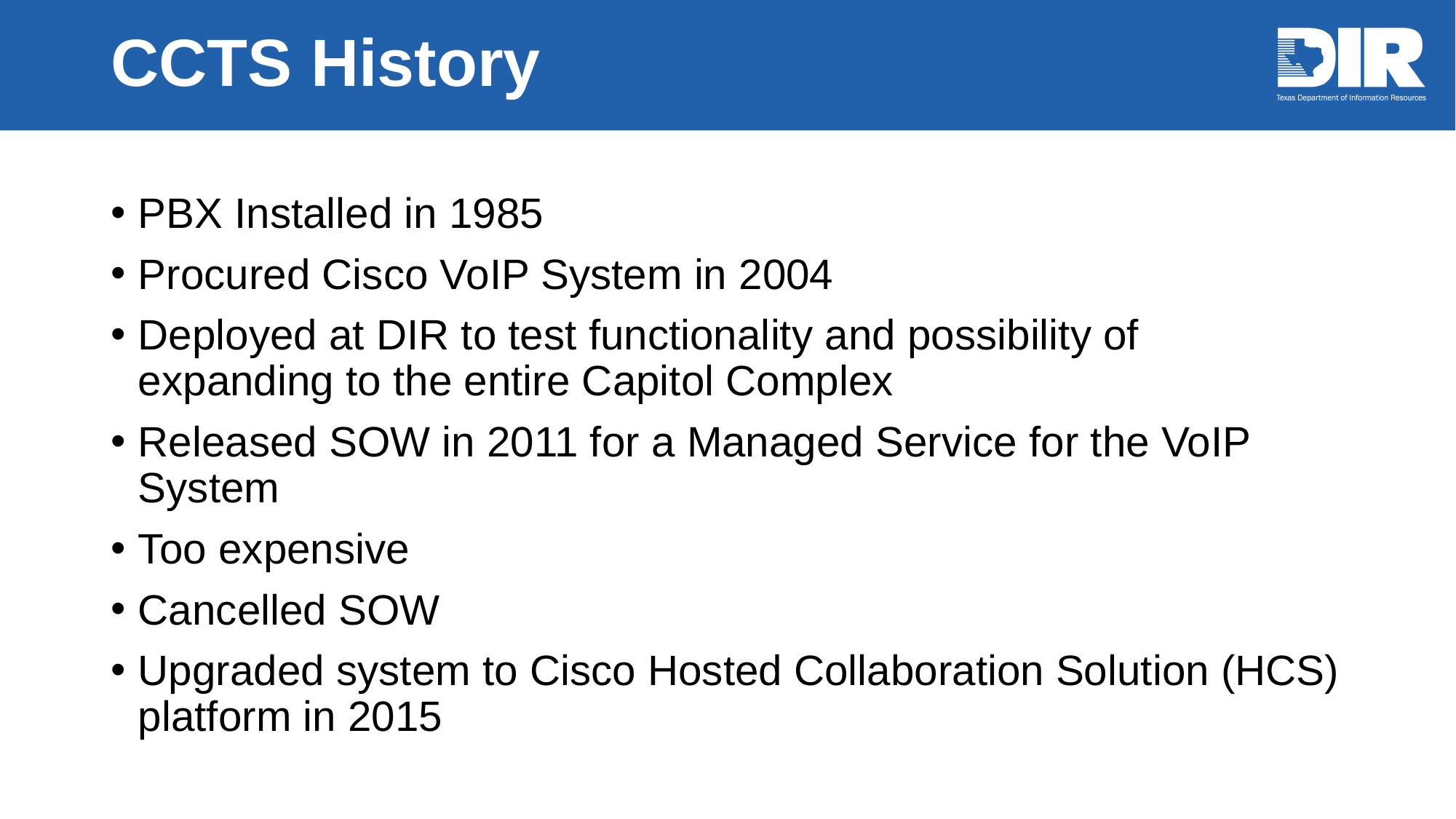

# CCTS History
PBX Installed in 1985
Procured Cisco VoIP System in 2004
Deployed at DIR to test functionality and possibility of expanding to the entire Capitol Complex
Released SOW in 2011 for a Managed Service for the VoIP System
Too expensive
Cancelled SOW
Upgraded system to Cisco Hosted Collaboration Solution (HCS) platform in 2015